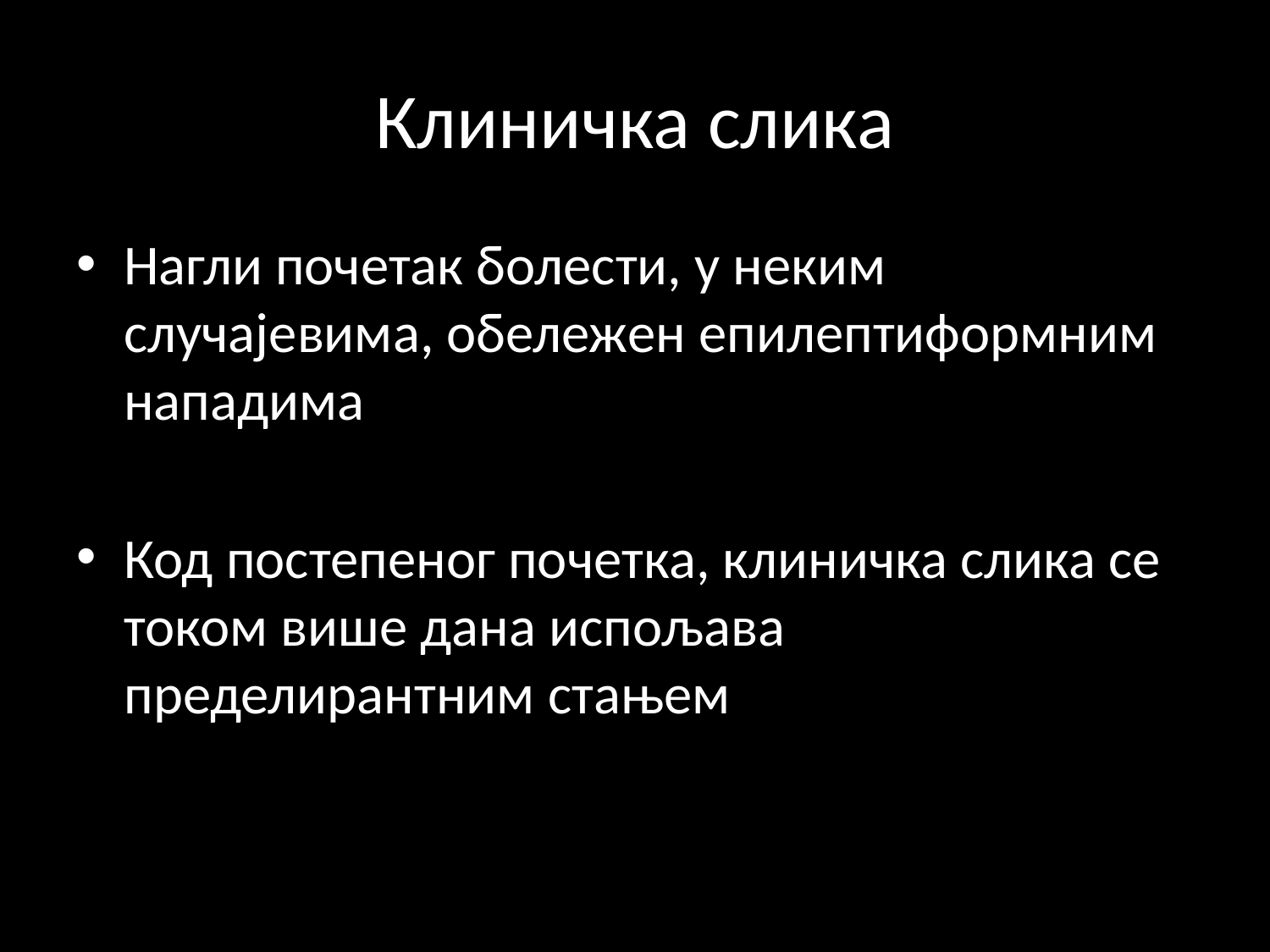

# Клиничка слика
Нагли почетак болести, у неким случајевима, обележен епилептиформним нападима

Код постепеног почетка, клиничка слика се током више дана испољава пределирантним стањем